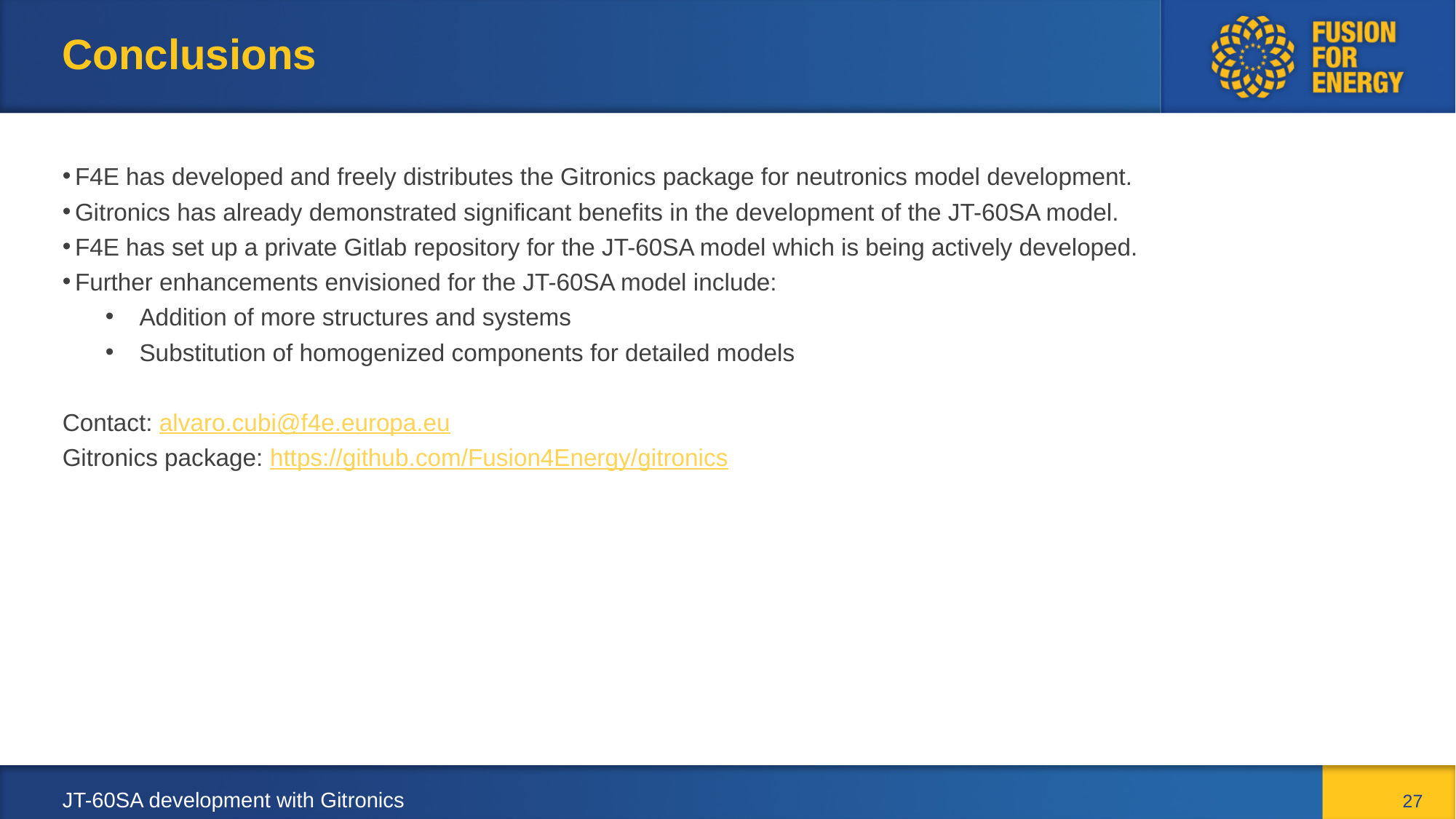

# Conclusions
F4E has developed and freely distributes the Gitronics package for neutronics model development.
Gitronics has already demonstrated significant benefits in the development of the JT-60SA model.
F4E has set up a private Gitlab repository for the JT-60SA model which is being actively developed.
Further enhancements envisioned for the JT-60SA model include:
Addition of more structures and systems
Substitution of homogenized components for detailed models

Contact: alvaro.cubi@f4e.europa.eu
Gitronics package: https://github.com/Fusion4Energy/gitronics

27
JT-60SA development with Gitronics